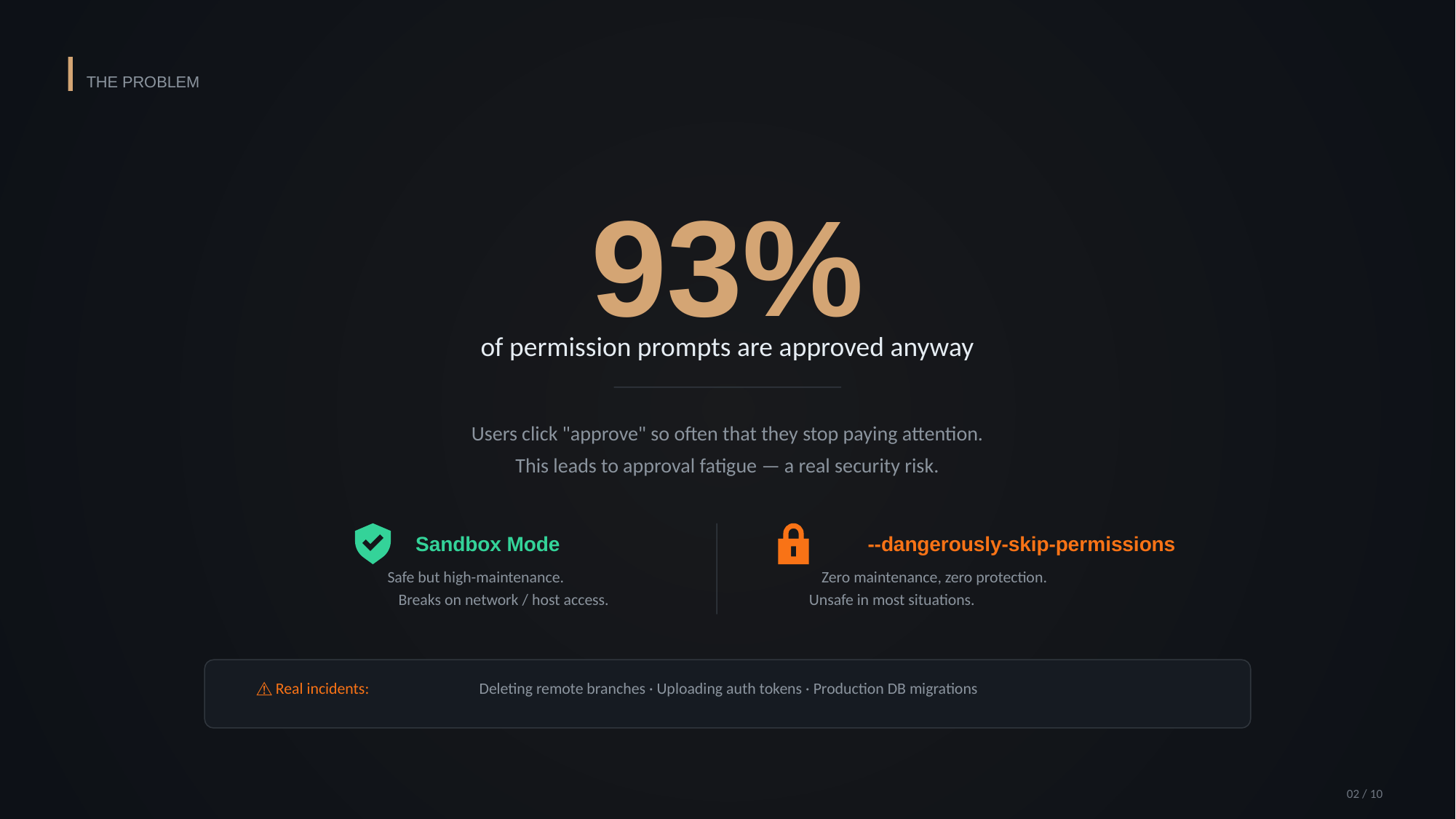

THE PROBLEM
93%
of permission prompts are approved anyway

Users click "approve" so often that they stop paying attention.
This leads to approval fatigue — a real security risk.

Sandbox Mode
Safe but high-maintenance.
Breaks on network / host access.

--dangerously-skip-permissions
Zero maintenance, zero protection.
Unsafe in most situations.

⚠ Real incidents:
Deleting remote branches · Uploading auth tokens · Production DB migrations
02 / 10